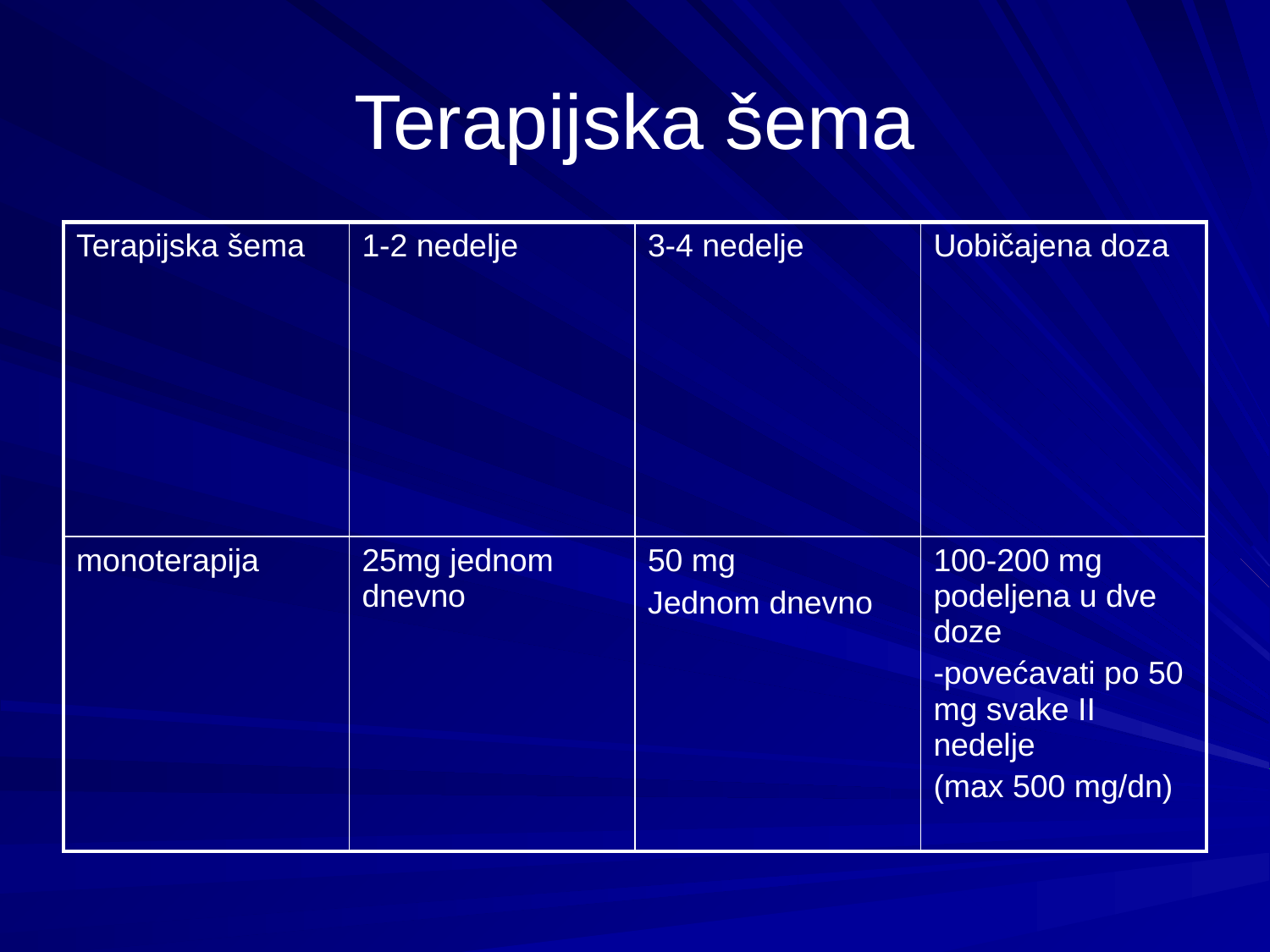

# Terapijska šema
| Terapijska šema | 1-2 nedelje | 3-4 nedelje | Uobičajena doza |
| --- | --- | --- | --- |
| monoterapija | 25mg jednom dnevno | 50 mg Jednom dnevno | 100-200 mg podeljena u dve doze -povećavati po 50 mg svake II nedelje (max 500 mg/dn) |